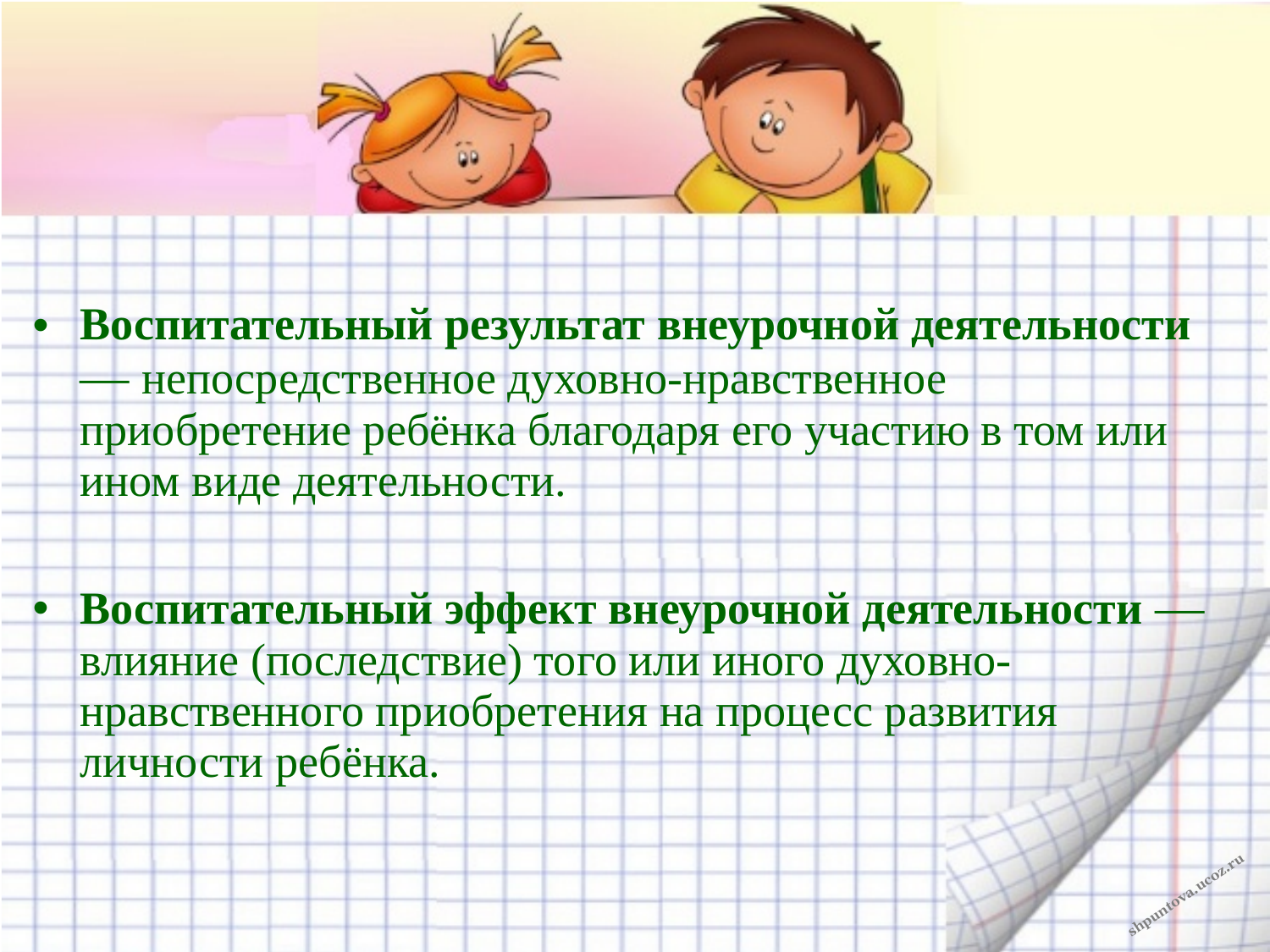

Воспитательный результат внеурочной деятельности — непосредственное духовно-нравственное приобретение ребёнка благодаря его участию в том или ином виде деятельности.

Воспитательный эффект внеурочной деятельности — влияние (последствие) того или иного духовно-нравственного приобретения на процесс развития личности ребёнка.